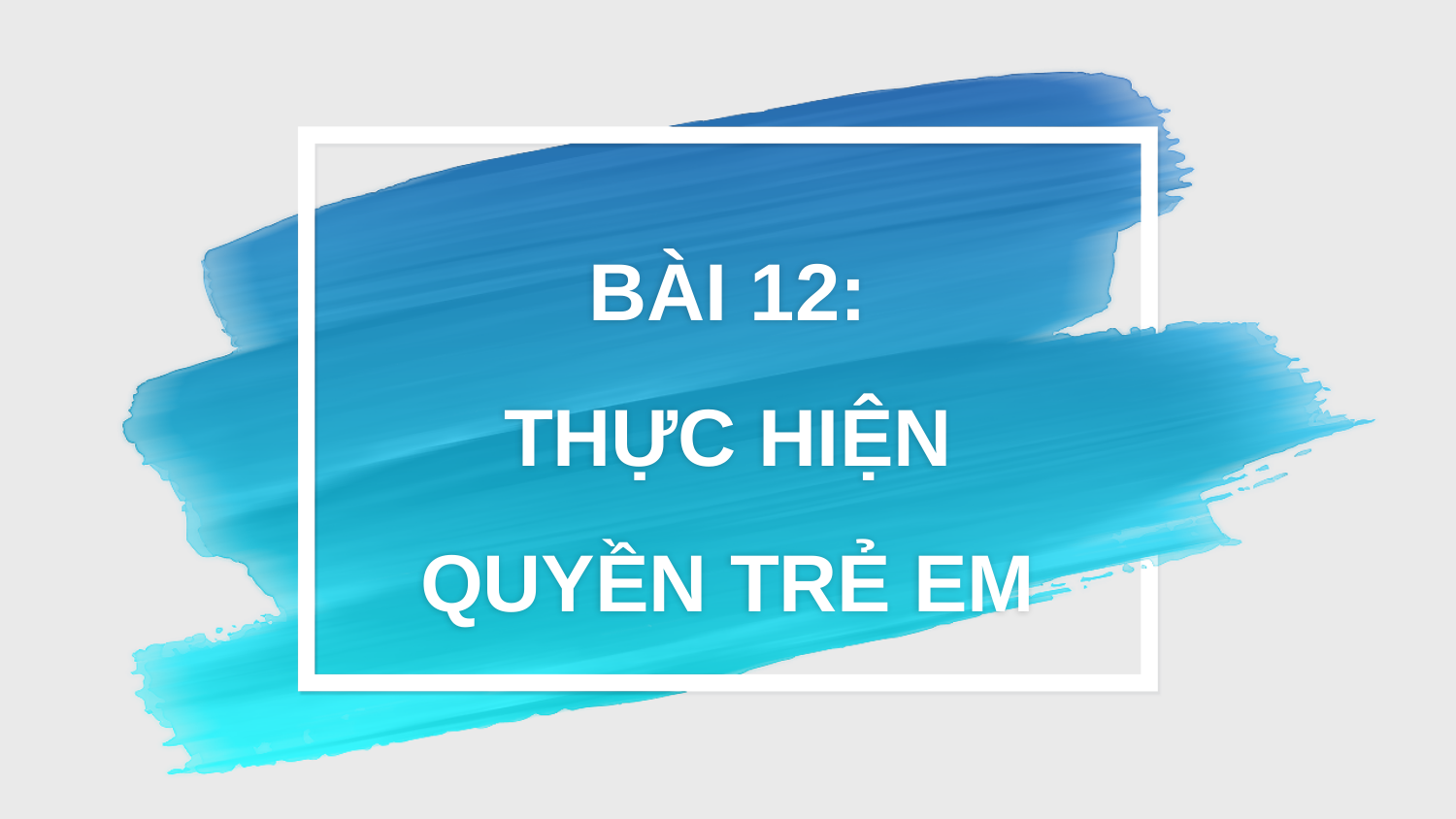

# BÀI 12: THỰC HIỆN QUYỀN TRẺ EM